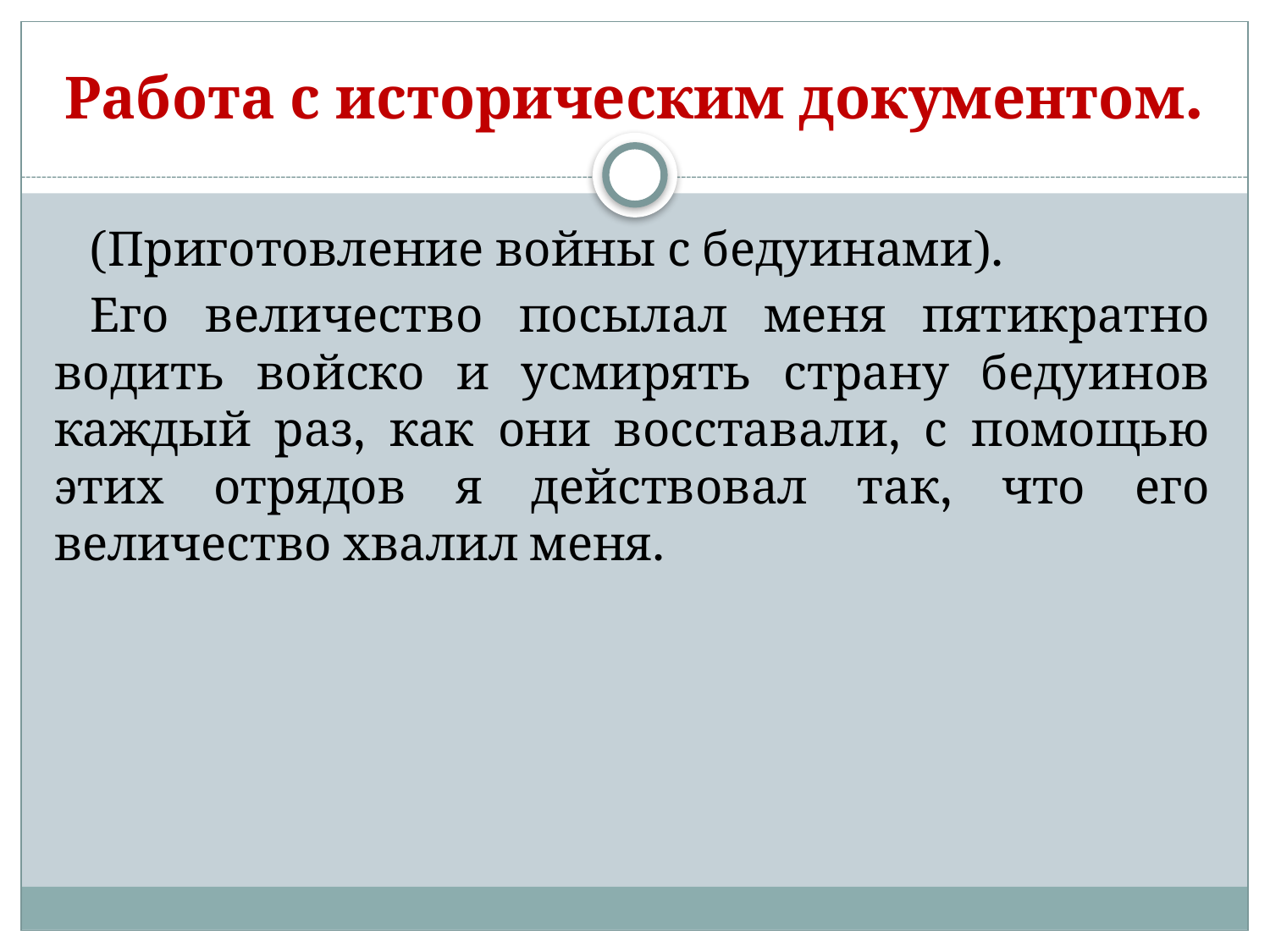

# Работа с историческим документом.
(Приготовление войны с бедуинами).
Его величество посылал меня пятикратно водить войско и усмирять страну бедуинов каждый раз, как они восставали, с помощью этих отрядов я действовал так, что его величество хвалил меня.